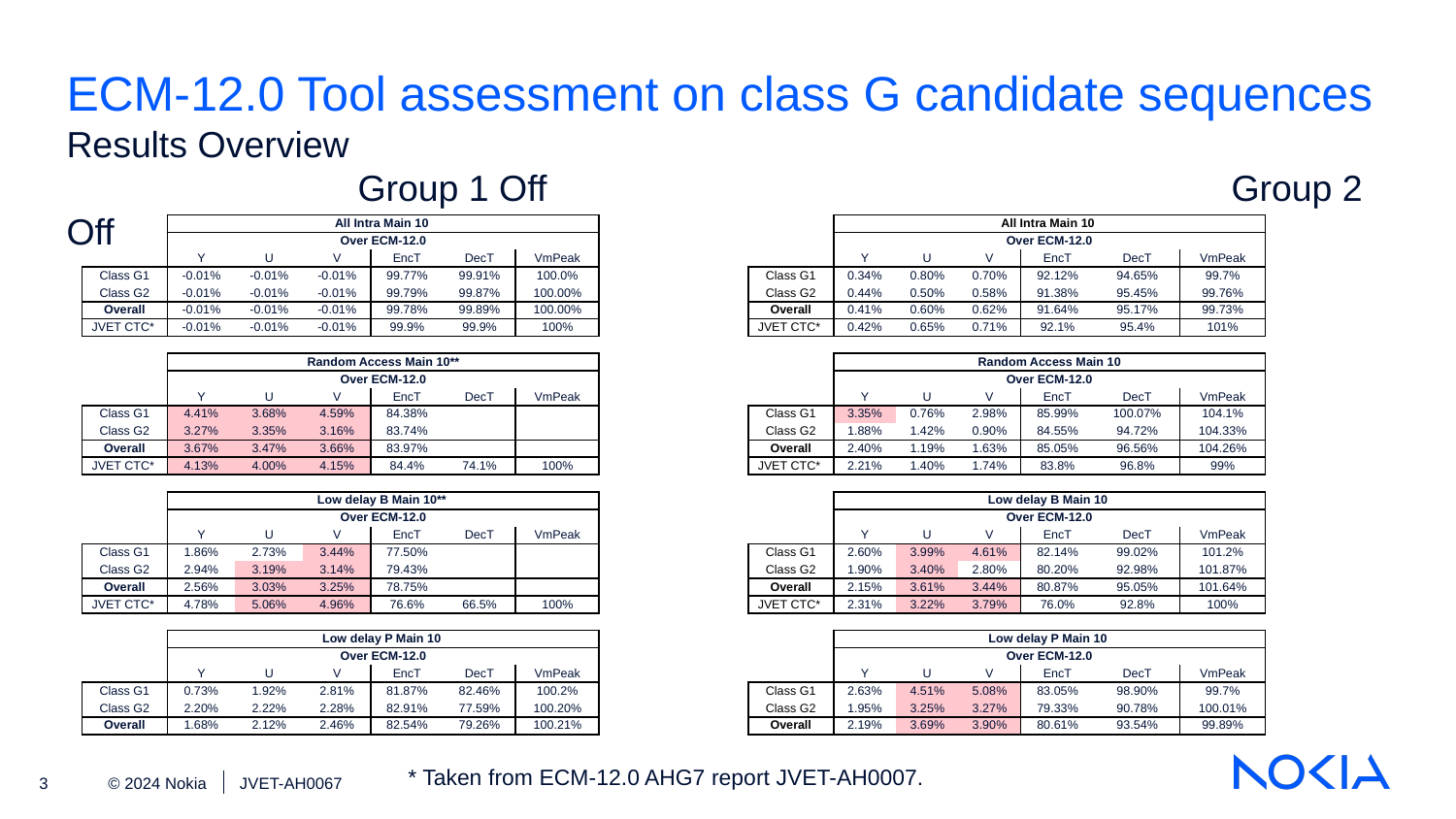

ECM-12.0 Tool assessment on class G candidate sequences

Results Overview
		Group 1 Off					Group 2 Off
|  | All Intra Main 10 |  |  |  |  |  |
| --- | --- | --- | --- | --- | --- | --- |
|  | Over ECM-12.0 |  |  |  |  |  |
|  | Y | U | V | EncT | DecT | VmPeak |
| Class G1 | -0.01% | -0.01% | -0.01% | 99.77% | 99.91% | 100.0% |
| Class G2 | -0.01% | -0.01% | -0.01% | 99.79% | 99.87% | 100.00% |
| Overall | -0.01% | -0.01% | -0.01% | 99.78% | 99.89% | 100.00% |
| JVET CTC\* | -0.01% | -0.01% | -0.01% | 99.9% | 99.9% | 100% |
|  |  |  |  |  |  |  |
|  | Random Access Main 10\*\* |  |  |  |  |  |
|  | Over ECM-12.0 |  |  |  |  |  |
|  | Y | U | V | EncT | DecT | VmPeak |
| Class G1 | 4.41% | 3.68% | 4.59% | 84.38% |  |  |
| Class G2 | 3.27% | 3.35% | 3.16% | 83.74% |  |  |
| Overall | 3.67% | 3.47% | 3.66% | 83.97% |  |  |
| JVET CTC\* | 4.13% | 4.00% | 4.15% | 84.4% | 74.1% | 100% |
|  |  |  |  |  |  |  |
|  | Low delay B Main 10\*\* |  |  |  |  |  |
|  | Over ECM-12.0 |  |  |  |  |  |
|  | Y | U | V | EncT | DecT | VmPeak |
| Class G1 | 1.86% | 2.73% | 3.44% | 77.50% |  |  |
| Class G2 | 2.94% | 3.19% | 3.14% | 79.43% |  |  |
| Overall | 2.56% | 3.03% | 3.25% | 78.75% |  |  |
| JVET CTC\* | 4.78% | 5.06% | 4.96% | 76.6% | 66.5% | 100% |
|  |  |  |  |  |  |  |
|  | Low delay P Main 10 |  |  |  |  |  |
|  | Over ECM-12.0 |  |  |  |  |  |
|  | Y | U | V | EncT | DecT | VmPeak |
| Class G1 | 0.73% | 1.92% | 2.81% | 81.87% | 82.46% | 100.2% |
| Class G2 | 2.20% | 2.22% | 2.28% | 82.91% | 77.59% | 100.20% |
| Overall | 1.68% | 2.12% | 2.46% | 82.54% | 79.26% | 100.21% |
|  | All Intra Main 10 |  |  |  |  |  |
| --- | --- | --- | --- | --- | --- | --- |
|  | Over ECM-12.0 |  |  |  |  |  |
|  | Y | U | V | EncT | DecT | VmPeak |
| Class G1 | 0.34% | 0.80% | 0.70% | 92.12% | 94.65% | 99.7% |
| Class G2 | 0.44% | 0.50% | 0.58% | 91.38% | 95.45% | 99.76% |
| Overall | 0.41% | 0.60% | 0.62% | 91.64% | 95.17% | 99.73% |
| JVET CTC\* | 0.42% | 0.65% | 0.71% | 92.1% | 95.4% | 101% |
|  |  |  |  |  |  |  |
|  | Random Access Main 10 |  |  |  |  |  |
|  | Over ECM-12.0 |  |  |  |  |  |
|  | Y | U | V | EncT | DecT | VmPeak |
| Class G1 | 3.35% | 0.76% | 2.98% | 85.99% | 100.07% | 104.1% |
| Class G2 | 1.88% | 1.42% | 0.90% | 84.55% | 94.72% | 104.33% |
| Overall | 2.40% | 1.19% | 1.63% | 85.05% | 96.56% | 104.26% |
| JVET CTC\* | 2.21% | 1.40% | 1.74% | 83.8% | 96.8% | 99% |
|  |  |  |  |  |  |  |
|  | Low delay B Main 10 |  |  |  |  |  |
|  | Over ECM-12.0 |  |  |  |  |  |
|  | Y | U | V | EncT | DecT | VmPeak |
| Class G1 | 2.60% | 3.99% | 4.61% | 82.14% | 99.02% | 101.2% |
| Class G2 | 1.90% | 3.40% | 2.80% | 80.20% | 92.98% | 101.87% |
| Overall | 2.15% | 3.61% | 3.44% | 80.87% | 95.05% | 101.64% |
| JVET CTC\* | 2.31% | 3.22% | 3.79% | 76.0% | 92.8% | 100% |
|  |  |  |  |  |  |  |
|  | Low delay P Main 10 |  |  |  |  |  |
|  | Over ECM-12.0 |  |  |  |  |  |
|  | Y | U | V | EncT | DecT | VmPeak |
| Class G1 | 2.63% | 4.51% | 5.08% | 83.05% | 98.90% | 99.7% |
| Class G2 | 1.95% | 3.25% | 3.27% | 79.33% | 90.78% | 100.01% |
| Overall | 2.19% | 3.69% | 3.90% | 80.61% | 93.54% | 99.89% |
* Taken from ECM-12.0 AHG7 report JVET-AH0007.
JVET-AH0067